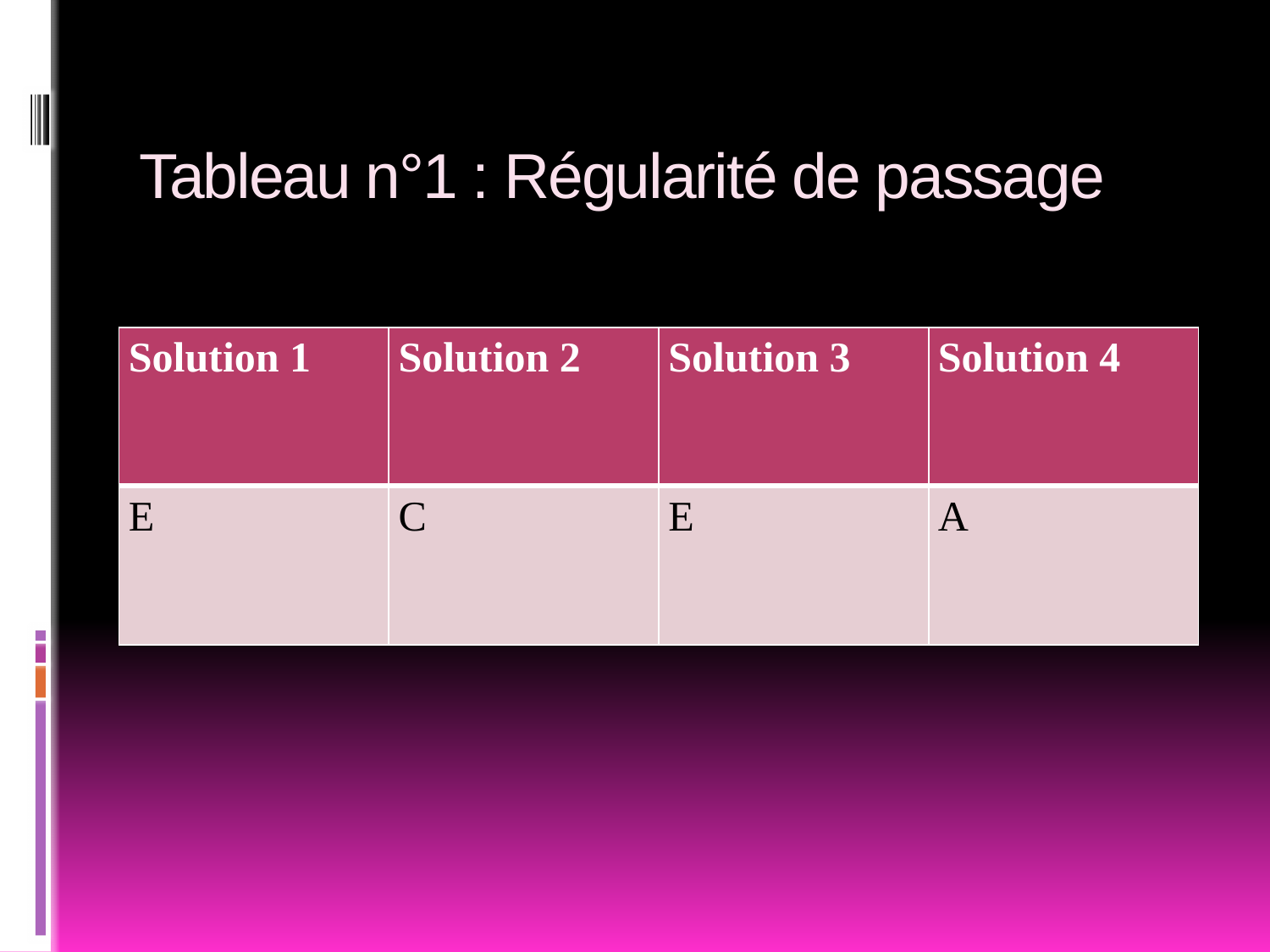

# Tableau n°1 : Régularité de passage
| Solution 1 | Solution 2 | Solution 3 | Solution 4 |
| --- | --- | --- | --- |
| E | C | E | A |